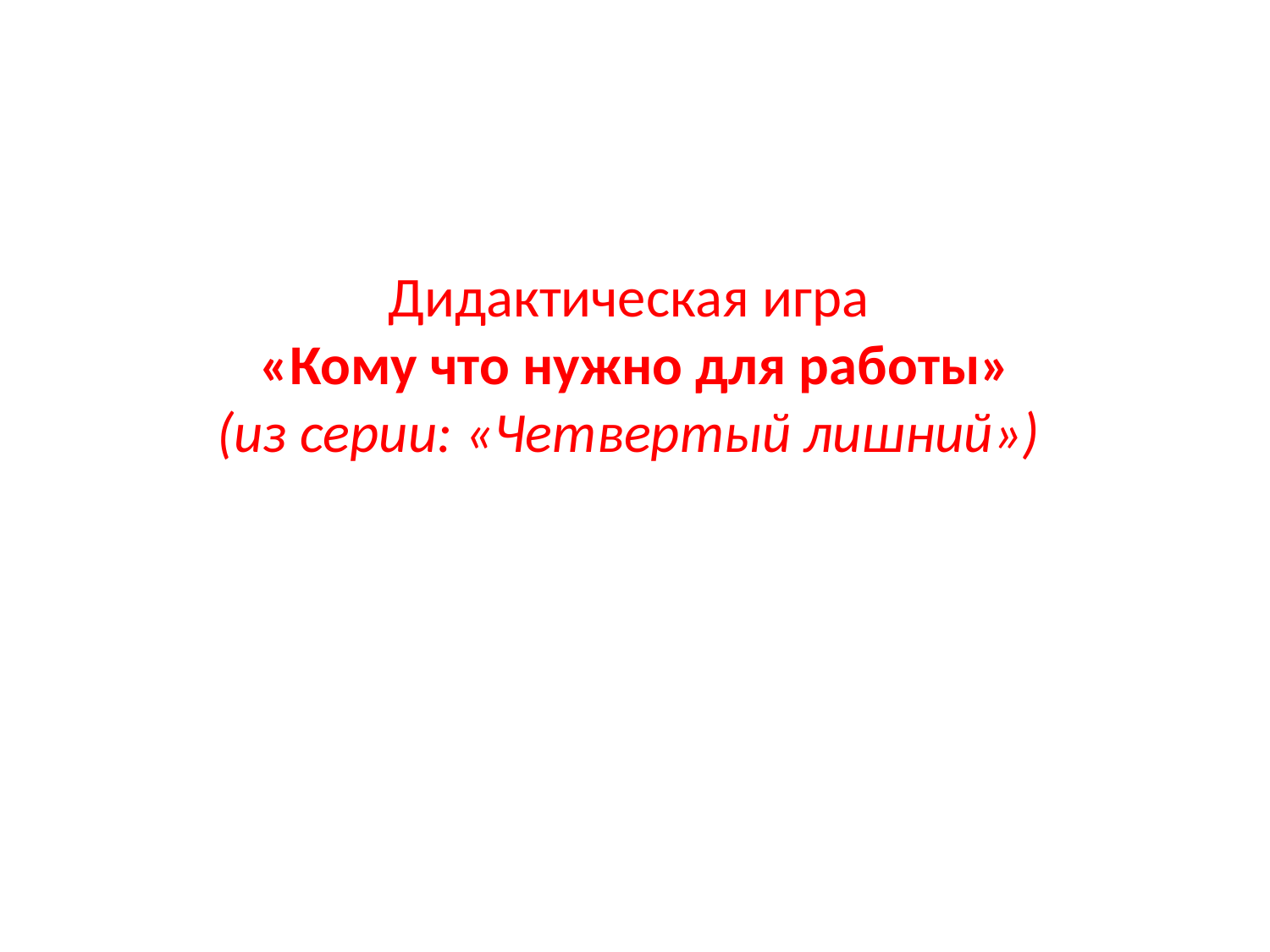

# Дидактическая игра «Кому что нужно для работы» (из серии: «Четвертый лишний»)